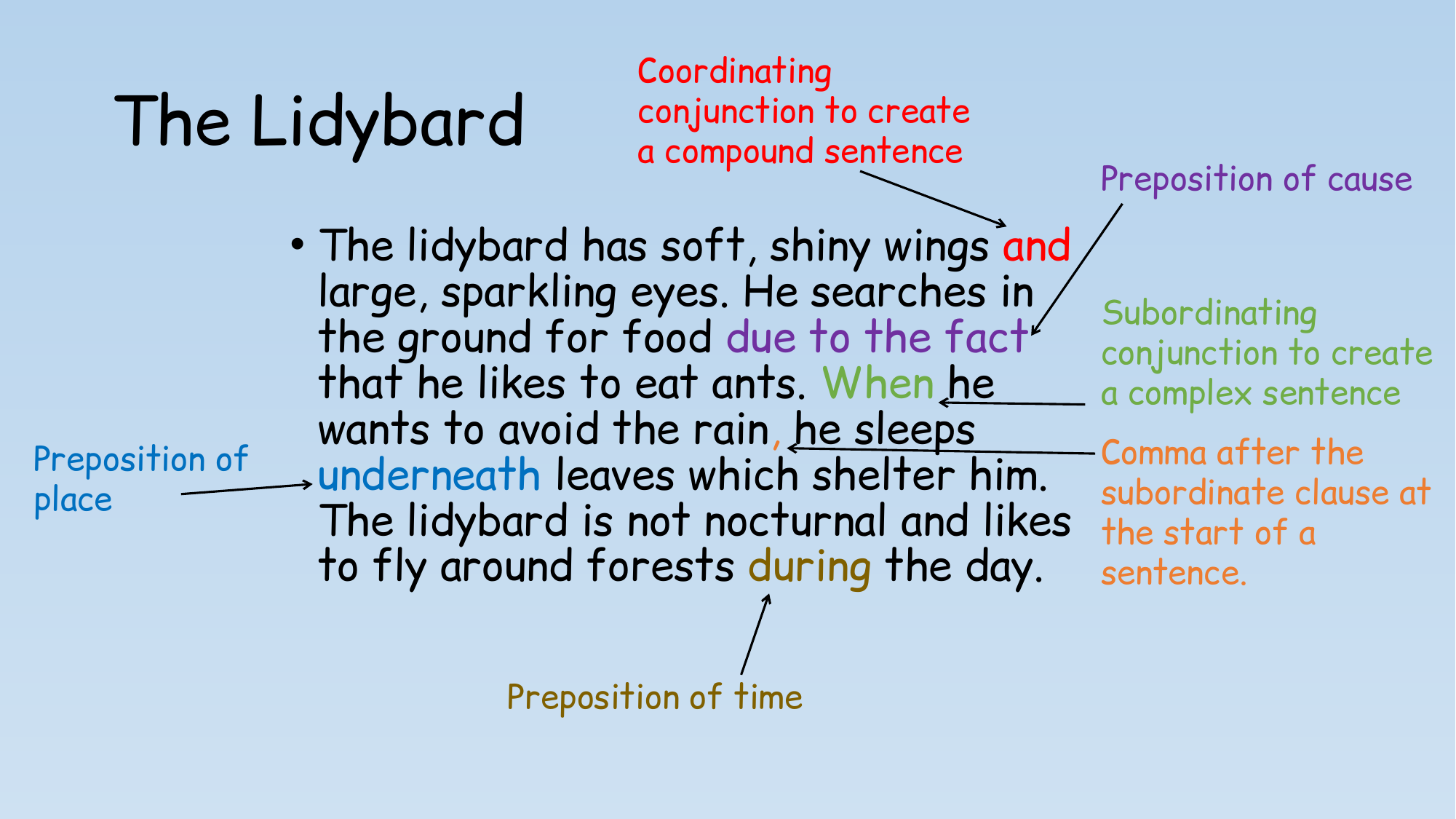

# The Lidybard
Coordinating conjunction to create a compound sentence
Preposition of cause
The lidybard has soft, shiny wings and large, sparkling eyes. He searches in the ground for food due to the fact that he likes to eat ants. When he wants to avoid the rain, he sleeps underneath leaves which shelter him. The lidybard is not nocturnal and likes to fly around forests during the day.
Subordinating conjunction to create a complex sentence
Comma after the subordinate clause at the start of a sentence.
Preposition of place
Preposition of time